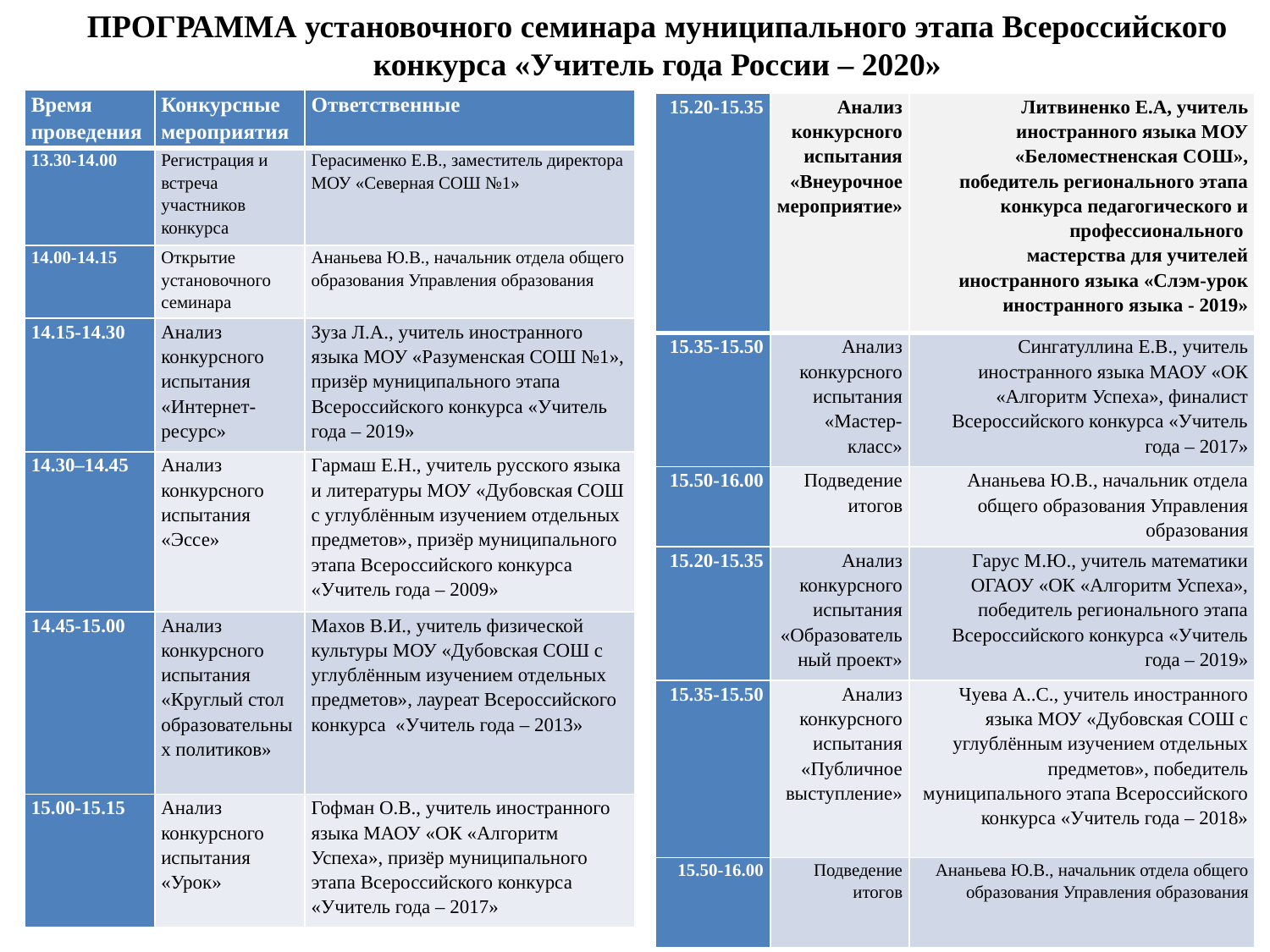

ПРОГРАММА установочного семинара муниципального этапа Всероссийского конкурса «Учитель года России – 2020»
| Время проведения | Конкурсные мероприятия | Ответственные |
| --- | --- | --- |
| 13.30-14.00 | Регистрация и встреча участников конкурса | Герасименко Е.В., заместитель директора МОУ «Северная СОШ №1» |
| 14.00-14.15 | Открытие установочного семинара | Ананьева Ю.В., начальник отдела общего образования Управления образования |
| 14.15-14.30 | Анализ конкурсного испытания «Интернет-ресурс» | Зуза Л.А., учитель иностранного языка МОУ «Разуменская СОШ №1», призёр муниципального этапа Всероссийского конкурса «Учитель года – 2019» |
| 14.30–14.45 | Анализ конкурсного испытания «Эссе» | Гармаш Е.Н., учитель русского языка и литературы МОУ «Дубовская СОШ с углублённым изучением отдельных предметов», призёр муниципального этапа Всероссийского конкурса «Учитель года – 2009» |
| 14.45-15.00 | Анализ конкурсного испытания «Круглый стол образовательных политиков» | Махов В.И., учитель физической культуры МОУ «Дубовская СОШ с углублённым изучением отдельных предметов», лауреат Всероссийского конкурса «Учитель года – 2013» |
| 15.00-15.15 | Анализ конкурсного испытания «Урок» | Гофман О.В., учитель иностранного языка МАОУ «ОК «Алгоритм Успеха», призёр муниципального этапа Всероссийского конкурса «Учитель года – 2017» |
| 15.20-15.35 | Анализ конкурсного испытания «Внеурочное мероприятие» | Литвиненко Е.А, учитель иностранного языка МОУ «Беломестненская СОШ», победитель регионального этапа конкурса педагогического и профессионального мастерства для учителей иностранного языка «Слэм-урок иностранного языка - 2019» |
| --- | --- | --- |
| 15.35-15.50 | Анализ конкурсного испытания «Мастер-класс» | Сингатуллина Е.В., учитель иностранного языка МАОУ «ОК «Алгоритм Успеха», финалист Всероссийского конкурса «Учитель года – 2017» |
| 15.50-16.00 | Подведение итогов | Ананьева Ю.В., начальник отдела общего образования Управления образования |
| 15.20-15.35 | Анализ конкурсного испытания «Образовательный проект» | Гарус М.Ю., учитель математики ОГАОУ «ОК «Алгоритм Успеха», победитель регионального этапа Всероссийского конкурса «Учитель года – 2019» |
| 15.35-15.50 | Анализ конкурсного испытания «Публичное выступление» | Чуева А..С., учитель иностранного языка МОУ «Дубовская СОШ с углублённым изучением отдельных предметов», победитель муниципального этапа Всероссийского конкурса «Учитель года – 2018» |
| 15.50-16.00 | Подведение итогов | Ананьева Ю.В., начальник отдела общего образования Управления образования |